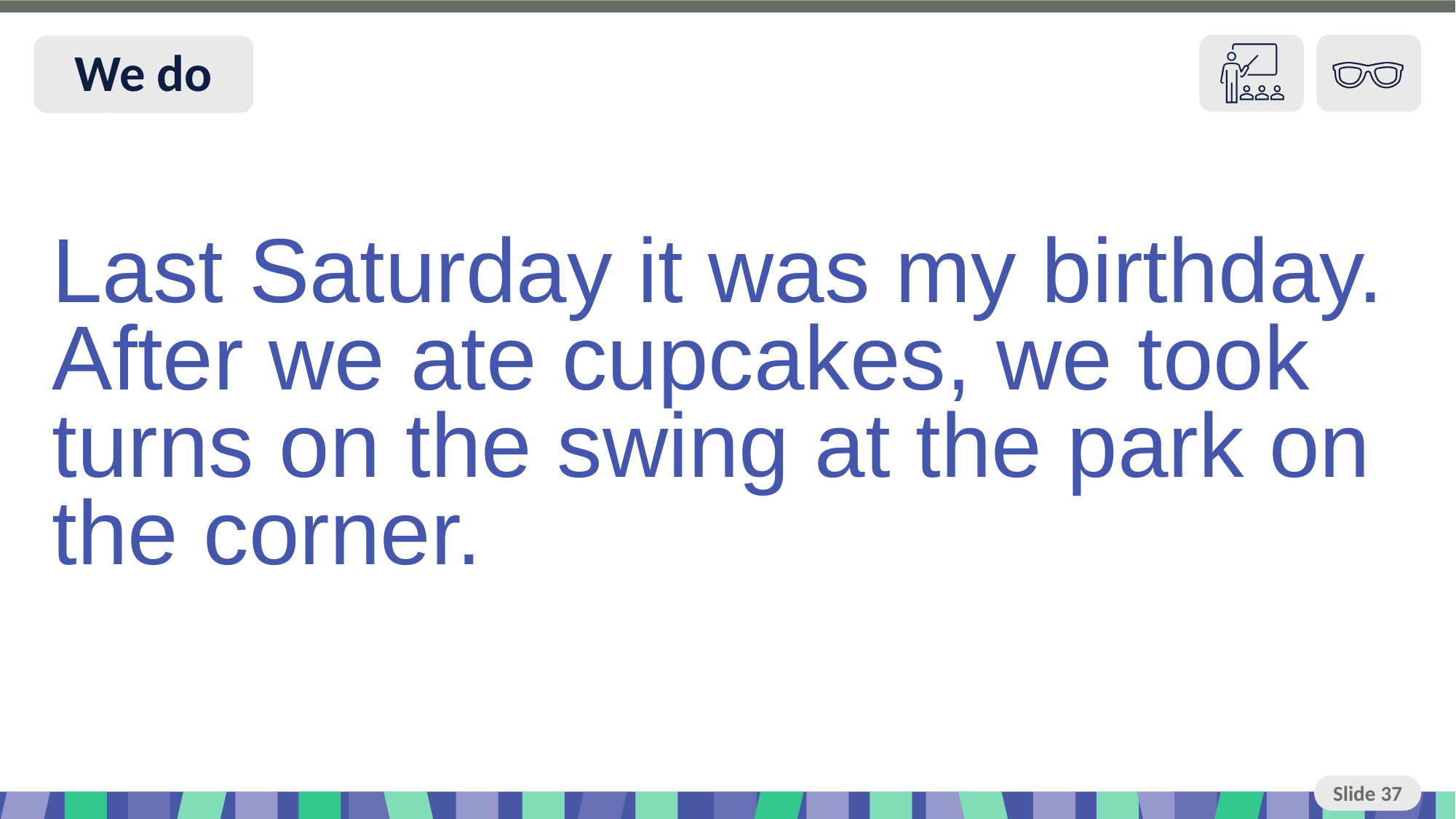

Slide 37 We do
Last Saturday it was my birthday. After we ate cupcakes, we took turns on the swing at the park on the corner.